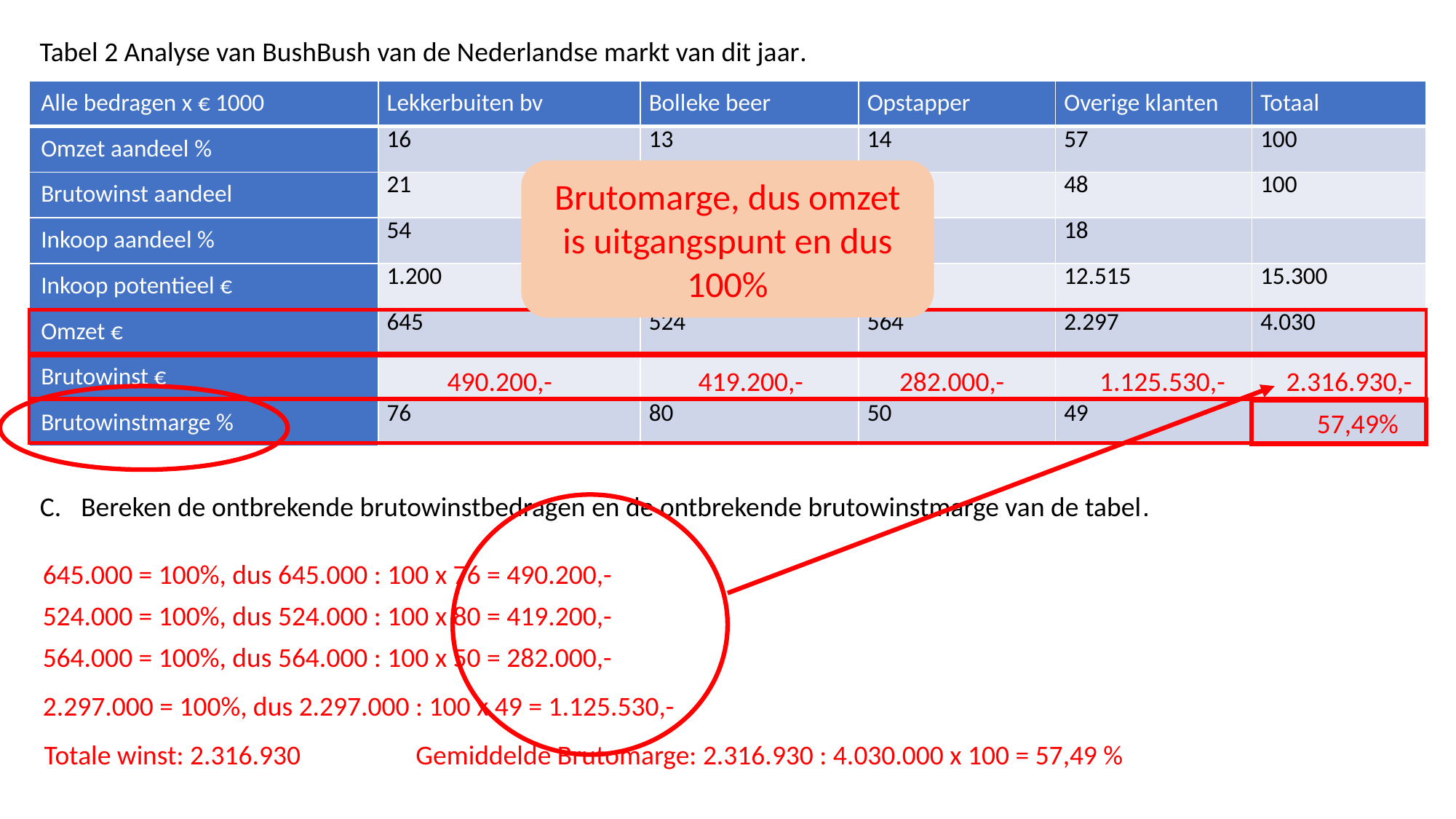

Tabel 2 Analyse van BushBush van de Nederlandse markt van dit jaar.
| Alle bedragen x € 1000 | Lekkerbuiten bv | Bolleke beer | Opstapper | Overige klanten | Totaal |
| --- | --- | --- | --- | --- | --- |
| Omzet aandeel % | 16 | 13 | 14 | 57 | 100 |
| Brutowinst aandeel | 21 | 18 | 12 | 48 | 100 |
| Inkoop aandeel % | 54 | 51 | 100 | 18 |  |
| Inkoop potentieel € | 1.200 | 1.019 | 566 | 12.515 | 15.300 |
| Omzet € | 645 | 524 | 564 | 2.297 | 4.030 |
| Brutowinst € |  |  |  |  |  |
| Brutowinstmarge % | 76 | 80 | 50 | 49 |  |
Brutomarge, dus omzet is uitgangspunt en dus 100%

490.200,-
419.200,-
282.000,-
1.125.530,-
2.316.930,-

57,49%
Bereken de ontbrekende brutowinstbedragen en de ontbrekende brutowinstmarge van de tabel.
645.000 = 100%, dus 645.000 : 100 x 76 = 490.200,-
524.000 = 100%, dus 524.000 : 100 x 80 = 419.200‬,-
564.000 = 100%, dus 564.000 : 100 x 50 = 282.000,-
2.297.000 = 100%, dus 2.297.000 : 100 x 49 = 1.125.530,-
Gemiddelde Brutomarge: 2.316.930 : 4.030.000 x 100 = 57,49 %
Totale winst: 2.316.930